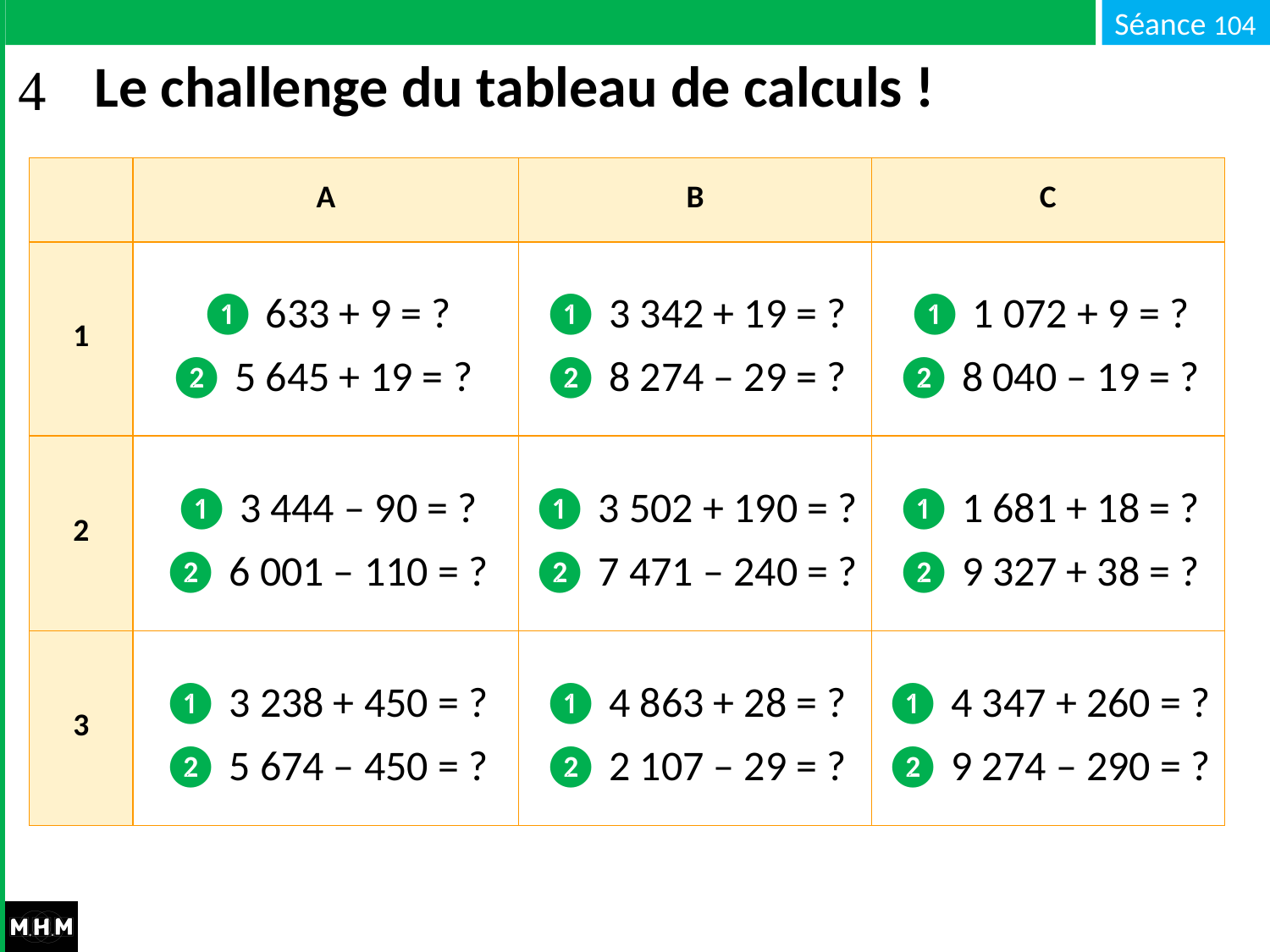

# Le challenge du tableau de calculs !
|  | A | B | C |
| --- | --- | --- | --- |
| 1 | ❶ 633 + 9 = ? ❷ 5 645 + 19 = ? | ❶ 3 342 + 19 = ? ❷ 8 274 – 29 = ? | ❶ 1 072 + 9 = ? ❷ 8 040 – 19 = ? |
| 2 | ❶ 3 444 – 90 = ? ❷ 6 001 – 110 = ? | ❶ 3 502 + 190 = ? ❷ 7 471 – 240 = ? | ❶ 1 681 + 18 = ? ❷ 9 327 + 38 = ? |
| 3 | ❶ 3 238 + 450 = ? ❷ 5 674 – 450 = ? | ❶ 4 863 + 28 = ? ❷ 2 107 – 29 = ? | ❶ 4 347 + 260 = ? ❷ 9 274 – 290 = ? |